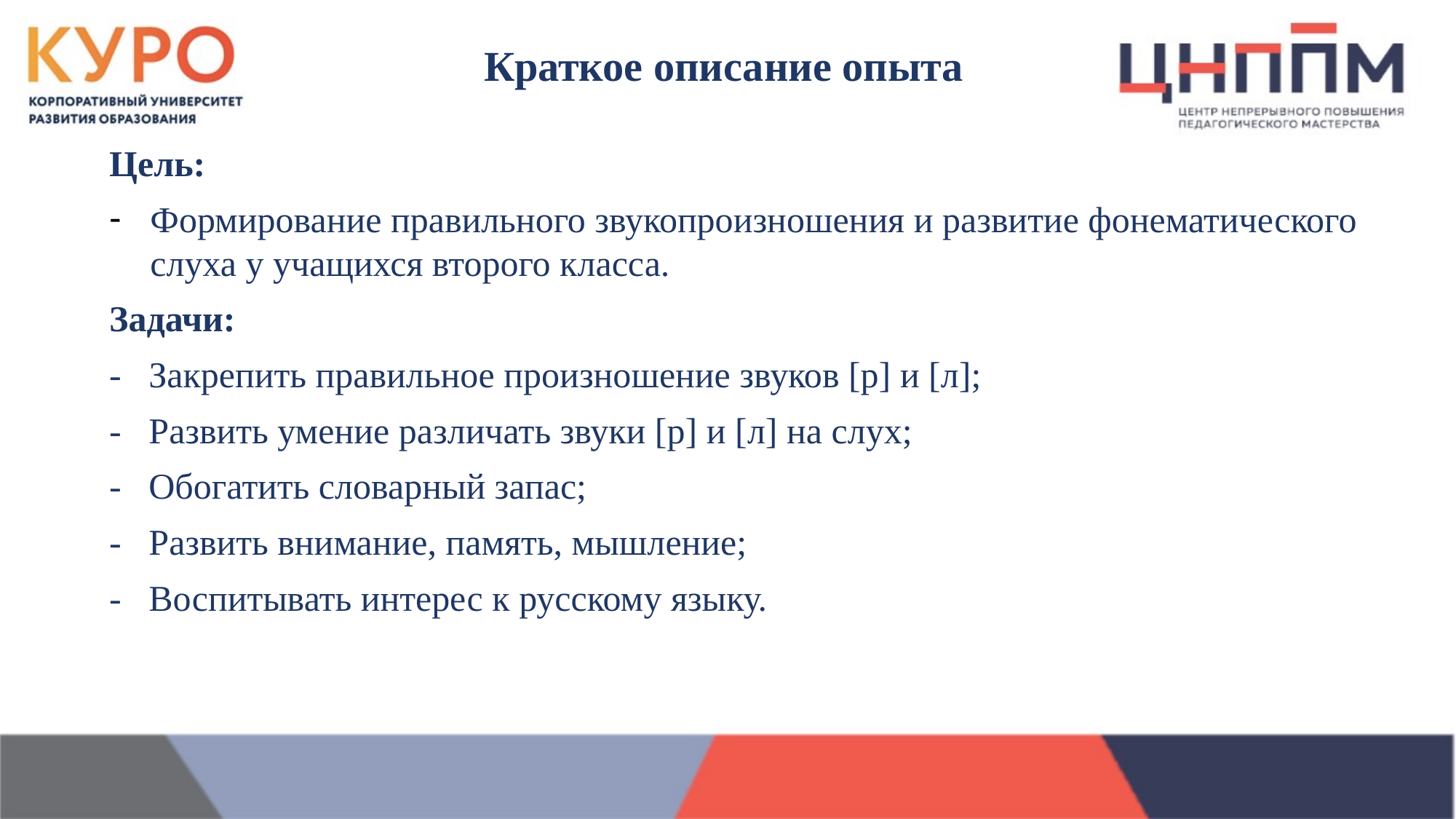

# Краткое описание опыта
Цель:
Формирование правильного звукопроизношения и развитие фонематического  слуха у учащихся второго класса.
Задачи:
-   Закрепить правильное произношение звуков [р] и [л];
-   Развить умение различать звуки [р] и [л] на слух;
-   Обогатить словарный запас;
-   Развить внимание, память, мышление;
-   Воспитывать интерес к русскому языку.